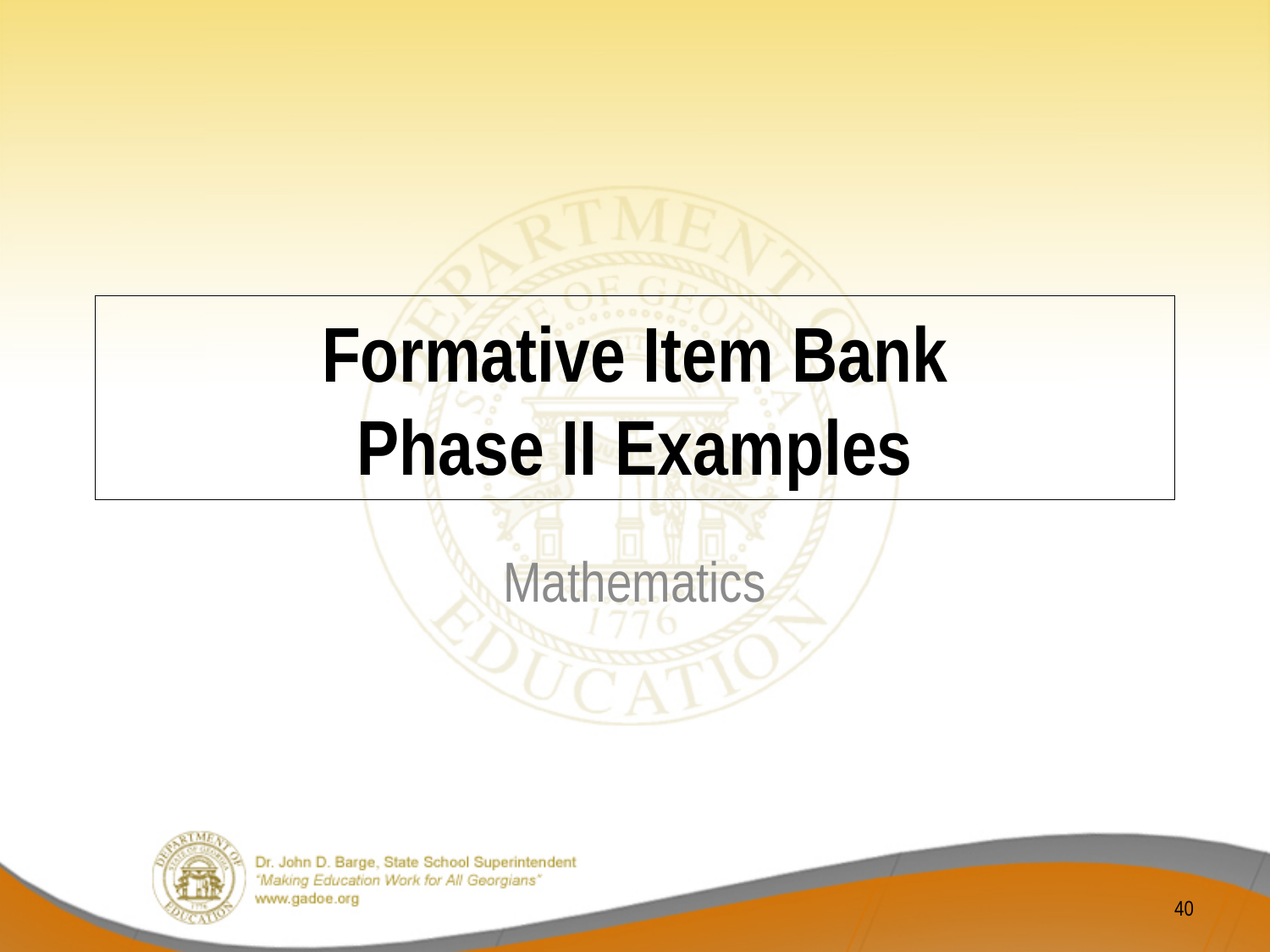

# Formative Item Bank Phase II Examples
Mathematics
40